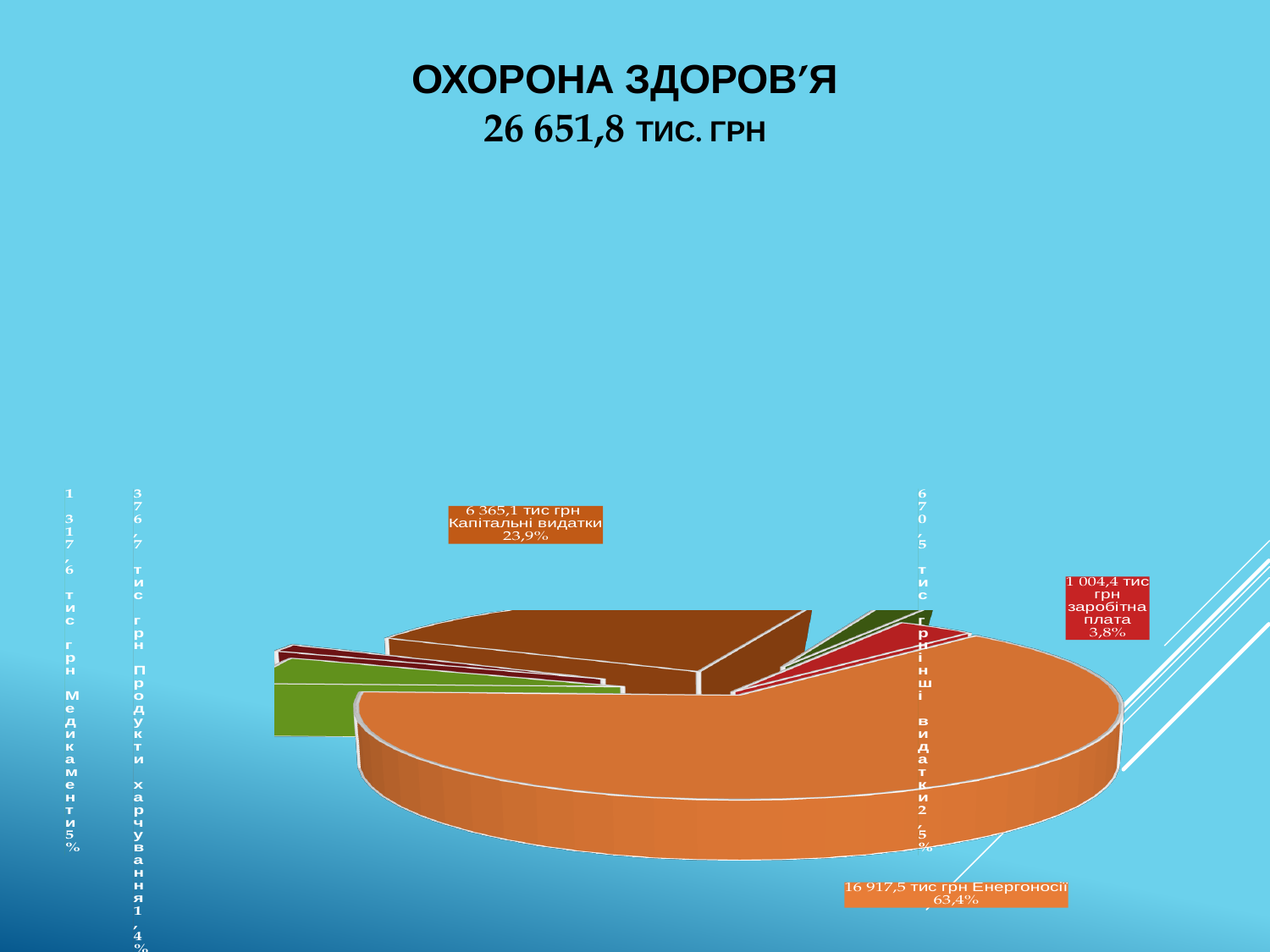

# ОХОРОНА ЗДОРОВ’Я 26 651,8 тис. грн

[unsupported chart]